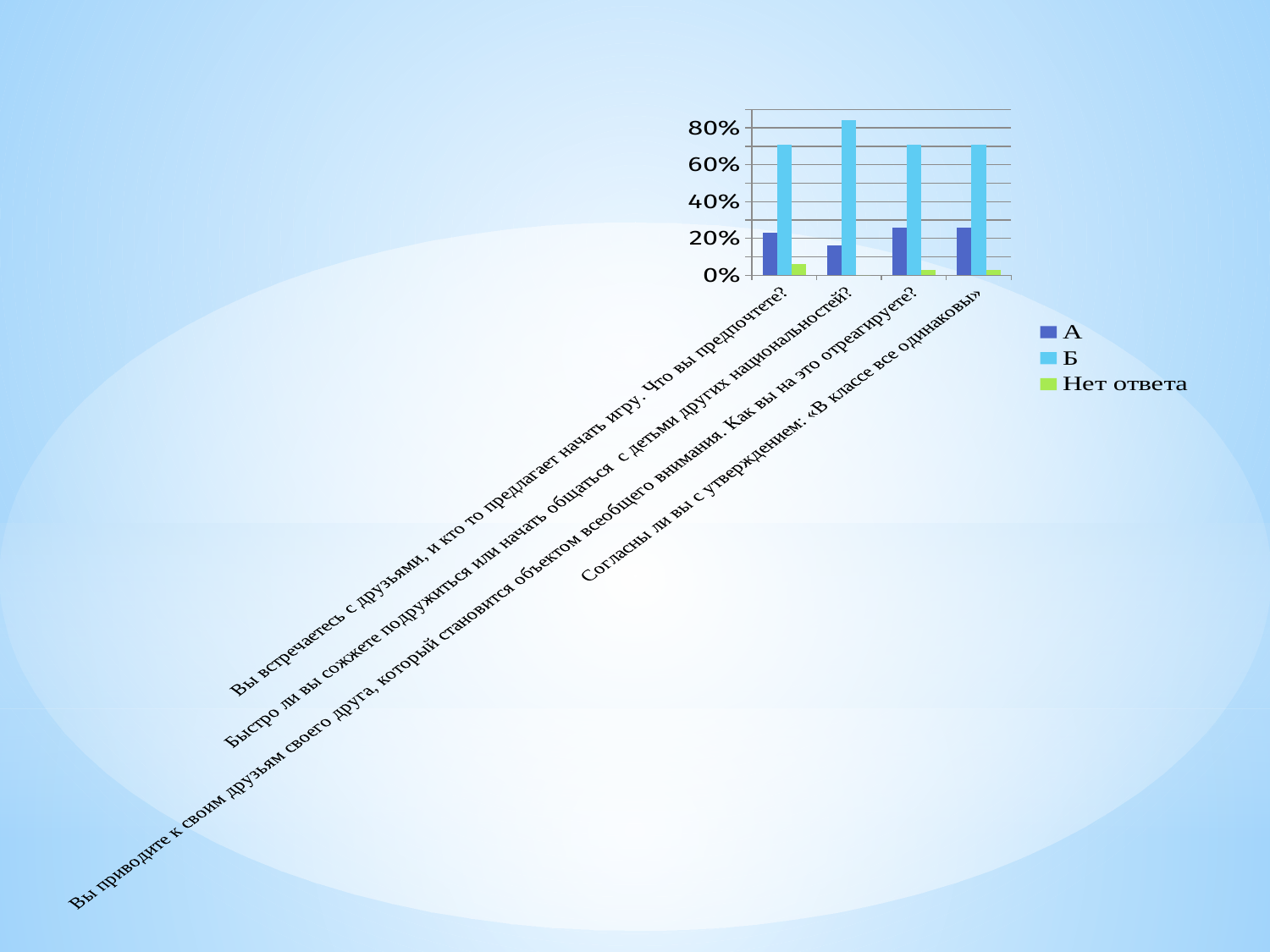

#

### Chart

| Category | А | Б | Нет ответа |
|---|---|---|---|
| Вы встречаетесь с друзьями, и кто то предлагает начать игру. Что вы предпочтете? | 0.23 | 0.7100000000000006 | 0.06000000000000003 |
| Быстро ли вы сожжете подружиться или начать общаться  с детьми других национальностей? | 0.16 | 0.8400000000000006 | 0.0 |
| Вы приводите к своим друзьям своего друга, который становится объектом всеобщего внимания. Как вы на это отреагируете? | 0.26 | 0.7100000000000006 | 0.030000000000000002 |
| Согласны ли вы с утверждением: «В классе все одинаковы» | 0.26 | 0.7100000000000006 | 0.030000000000000002 |